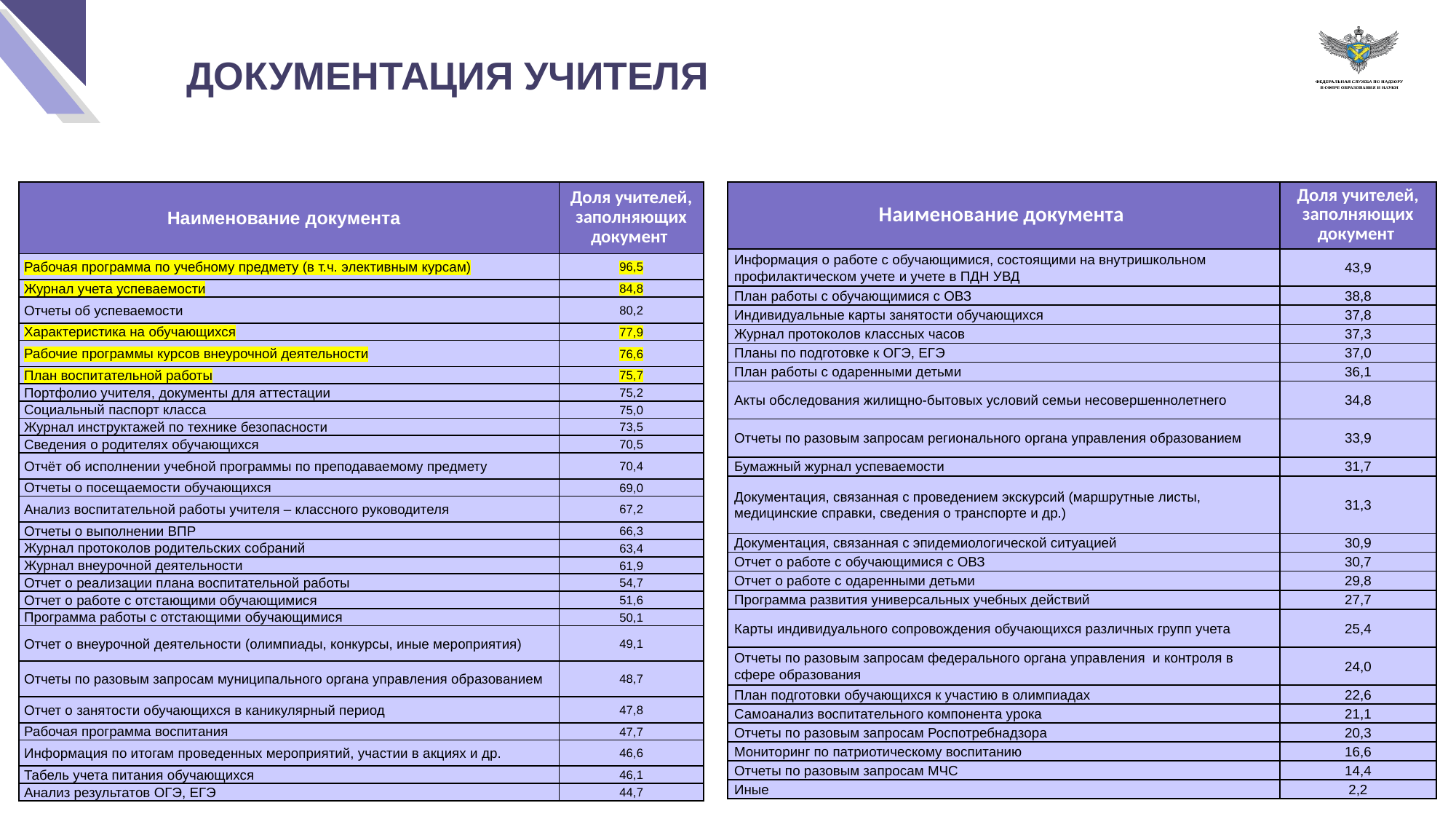

ДОКУМЕНТАЦИЯ УЧИТЕЛЯ
| Наименование документа | Доля учителей, заполняющих документ |
| --- | --- |
| Рабочая программа по учебному предмету (в т.ч. элективным курсам) | 96,5 |
| Журнал учета успеваемости | 84,8 |
| Отчеты об успеваемости | 80,2 |
| Характеристика на обучающихся | 77,9 |
| Рабочие программы курсов внеурочной деятельности | 76,6 |
| План воспитательной работы | 75,7 |
| Портфолио учителя, документы для аттестации | 75,2 |
| Социальный паспорт класса | 75,0 |
| Журнал инструктажей по технике безопасности | 73,5 |
| Сведения о родителях обучающихся | 70,5 |
| Отчёт об исполнении учебной программы по преподаваемому предмету | 70,4 |
| Отчеты о посещаемости обучающихся | 69,0 |
| Анализ воспитательной работы учителя – классного руководителя | 67,2 |
| Отчеты о выполнении ВПР | 66,3 |
| Журнал протоколов родительских собраний | 63,4 |
| Журнал внеурочной деятельности | 61,9 |
| Отчет о реализации плана воспитательной работы | 54,7 |
| Отчет о работе с отстающими обучающимися | 51,6 |
| Программа работы с отстающими обучающимися | 50,1 |
| Отчет о внеурочной деятельности (олимпиады, конкурсы, иные мероприятия) | 49,1 |
| Отчеты по разовым запросам муниципального органа управления образованием | 48,7 |
| Отчет о занятости обучающихся в каникулярный период | 47,8 |
| Рабочая программа воспитания | 47,7 |
| Информация по итогам проведенных мероприятий, участии в акциях и др. | 46,6 |
| Табель учета питания обучающихся | 46,1 |
| Анализ результатов ОГЭ, ЕГЭ | 44,7 |
| Наименование документа | Доля учителей, заполняющих документ |
| --- | --- |
| Информация о работе с обучающимися, состоящими на внутришкольном профилактическом учете и учете в ПДН УВД | 43,9 |
| План работы с обучающимися с ОВЗ | 38,8 |
| Индивидуальные карты занятости обучающихся | 37,8 |
| Журнал протоколов классных часов | 37,3 |
| Планы по подготовке к ОГЭ, ЕГЭ | 37,0 |
| План работы с одаренными детьми | 36,1 |
| Акты обследования жилищно-бытовых условий семьи несовершеннолетнего | 34,8 |
| Отчеты по разовым запросам регионального органа управления образованием | 33,9 |
| Бумажный журнал успеваемости | 31,7 |
| Документация, связанная с проведением экскурсий (маршрутные листы, медицинские справки, сведения о транспорте и др.) | 31,3 |
| Документация, связанная с эпидемиологической ситуацией | 30,9 |
| Отчет о работе с обучающимися с ОВЗ | 30,7 |
| Отчет о работе с одаренными детьми | 29,8 |
| Программа развития универсальных учебных действий | 27,7 |
| Карты индивидуального сопровождения обучающихся различных групп учета | 25,4 |
| Отчеты по разовым запросам федерального органа управления и контроля в сфере образования | 24,0 |
| План подготовки обучающихся к участию в олимпиадах | 22,6 |
| Самоанализ воспитательного компонента урока | 21,1 |
| Отчеты по разовым запросам Роспотребнадзора | 20,3 |
| Мониторинг по патриотическому воспитанию | 16,6 |
| Отчеты по разовым запросам МЧС | 14,4 |
| Иные | 2,2 |